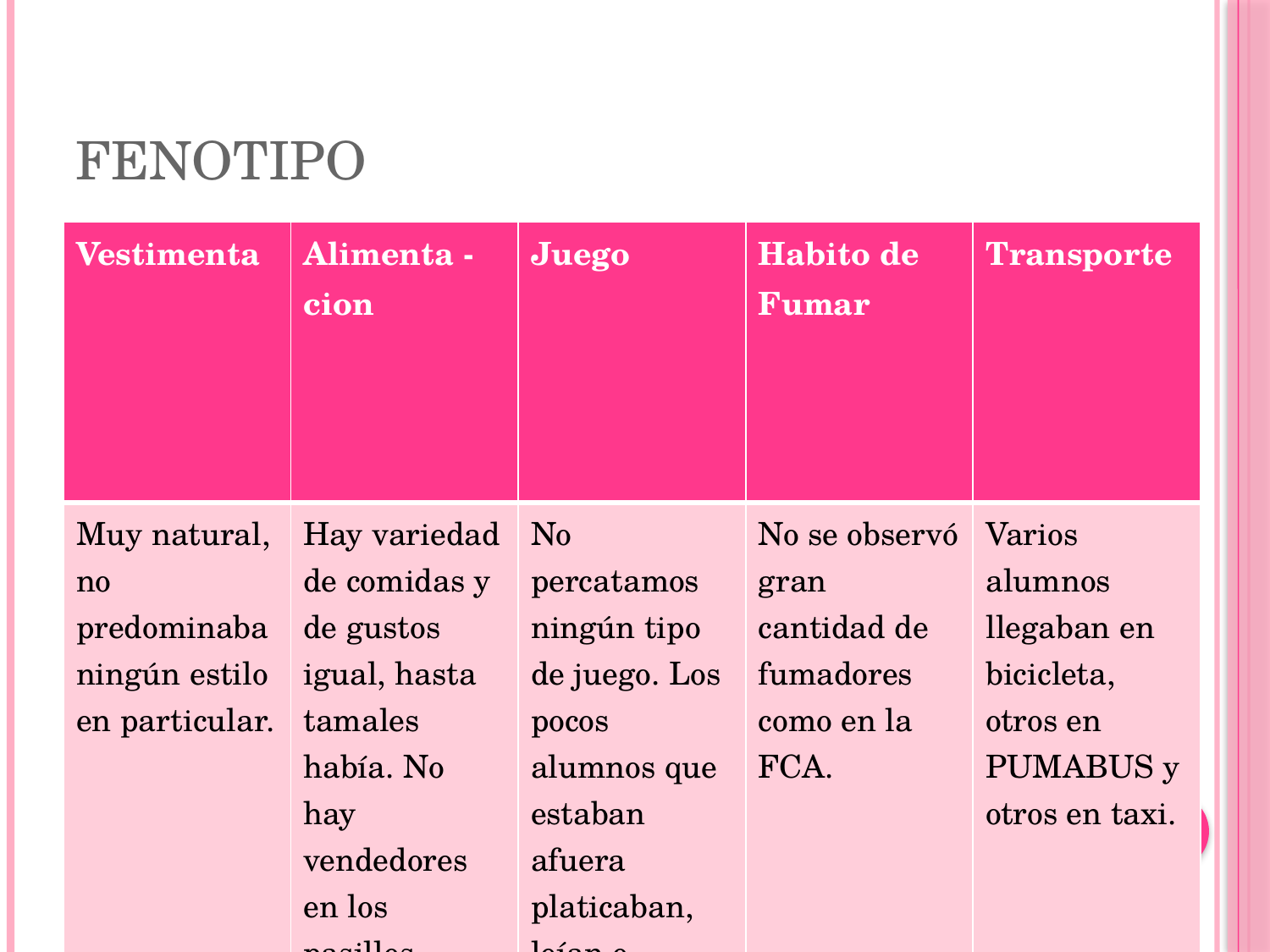

# Fenotipo
| Vestimenta | Alimenta - cion | Juego | Habito de Fumar | Transporte |
| --- | --- | --- | --- | --- |
| Muy natural, no predominaba ningún estilo en particular. | Hay variedad de comidas y de gustos igual, hasta tamales había. No hay vendedores en los pasillos. | No percatamos ningún tipo de juego. Los pocos alumnos que estaban afuera platicaban, leían o consumían alimentos. | No se observó gran cantidad de fumadores como en la FCA. | Varios alumnos llegaban en bicicleta, otros en PUMABUS y otros en taxi. |